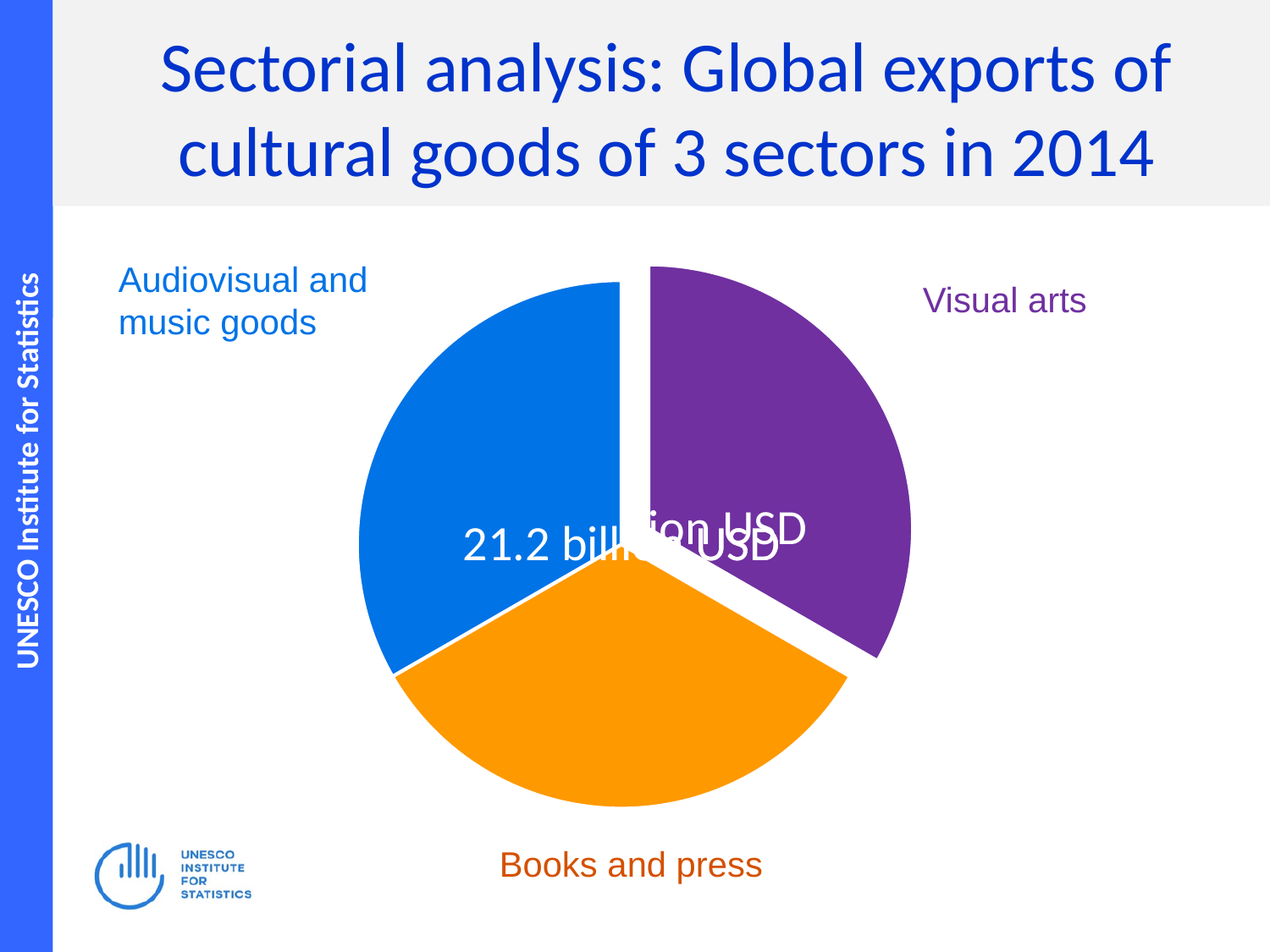

# Sectorial analysis: Global exports of cultural goods of 3 sectors in 2014
35.8 billion USD
20.8 billion USD
21.2 billion USD
Audiovisual and music goods
Visual arts
Books and press